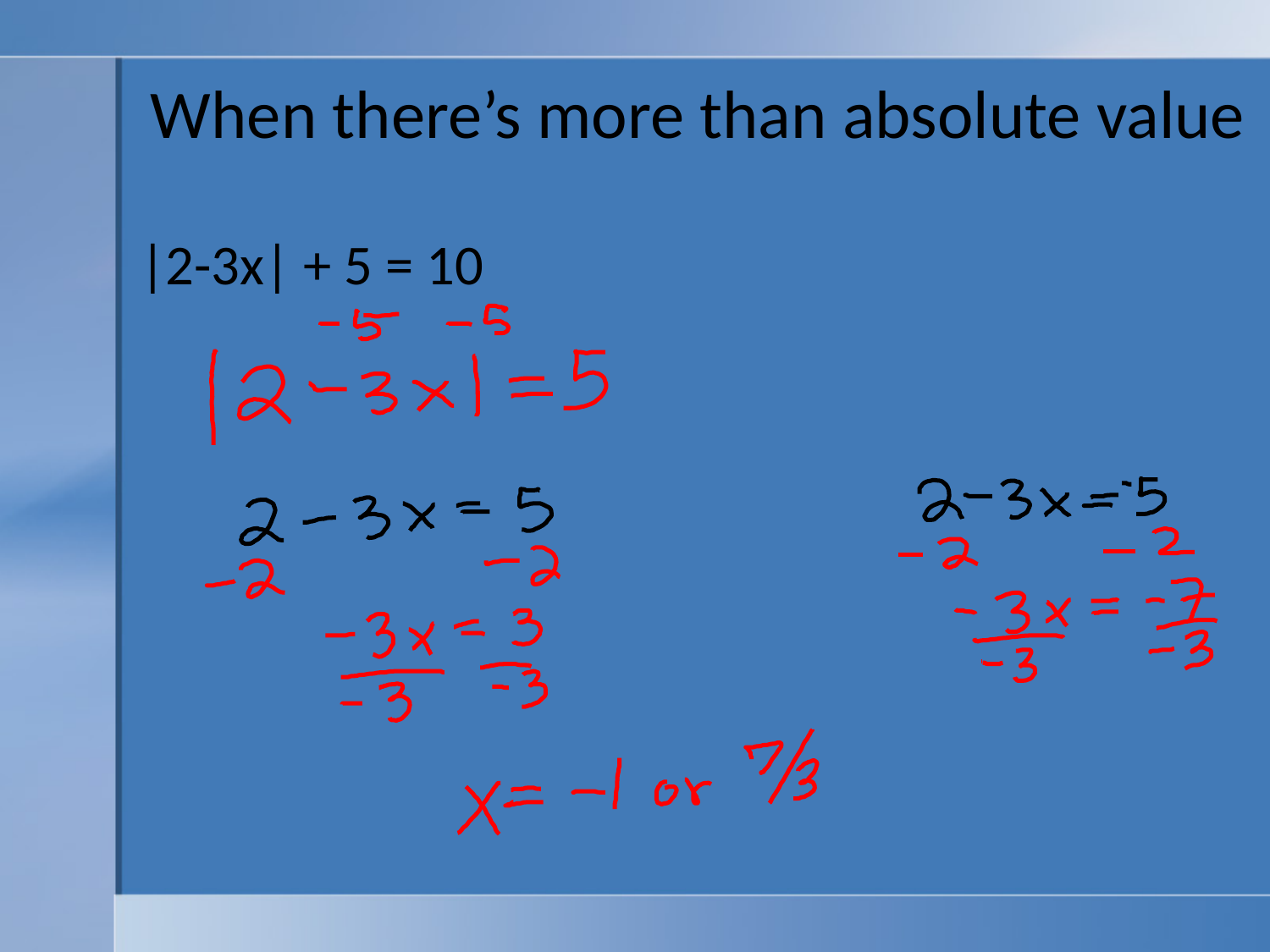

# When there’s more than absolute value
|2-3x| + 5 = 10